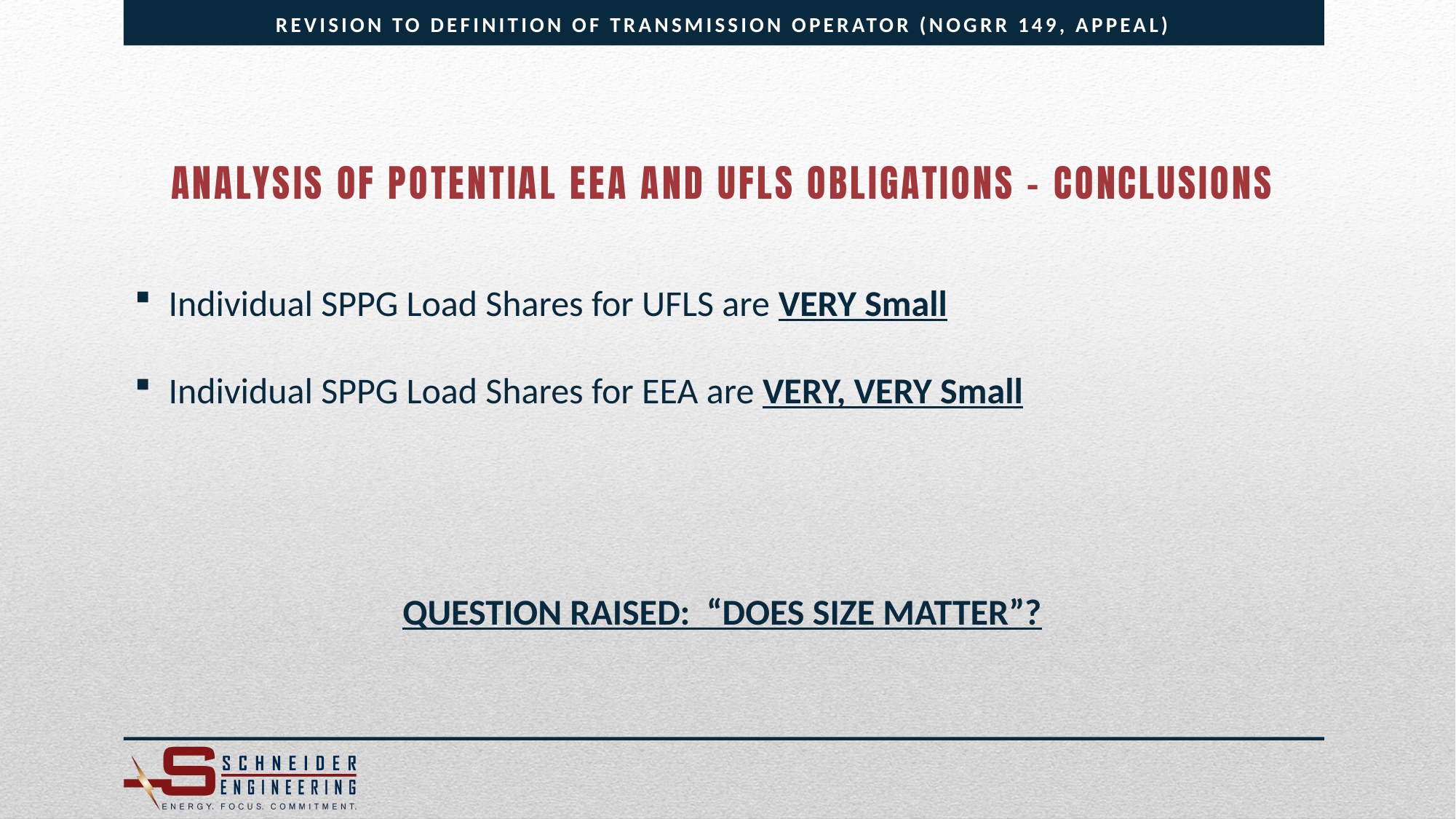

Revision to Definition of Transmission Operator (NOGRR 149, Appeal)
ANALYSIS OF POTENTIAL EEA AND UFLS OBLIGATIONS - CONCLUSIONS
Individual SPPG Load Shares for UFLS are VERY Small

Individual SPPG Load Shares for EEA are VERY, VERY Small
QUESTION RAISED:  “DOES SIZE MATTER”?